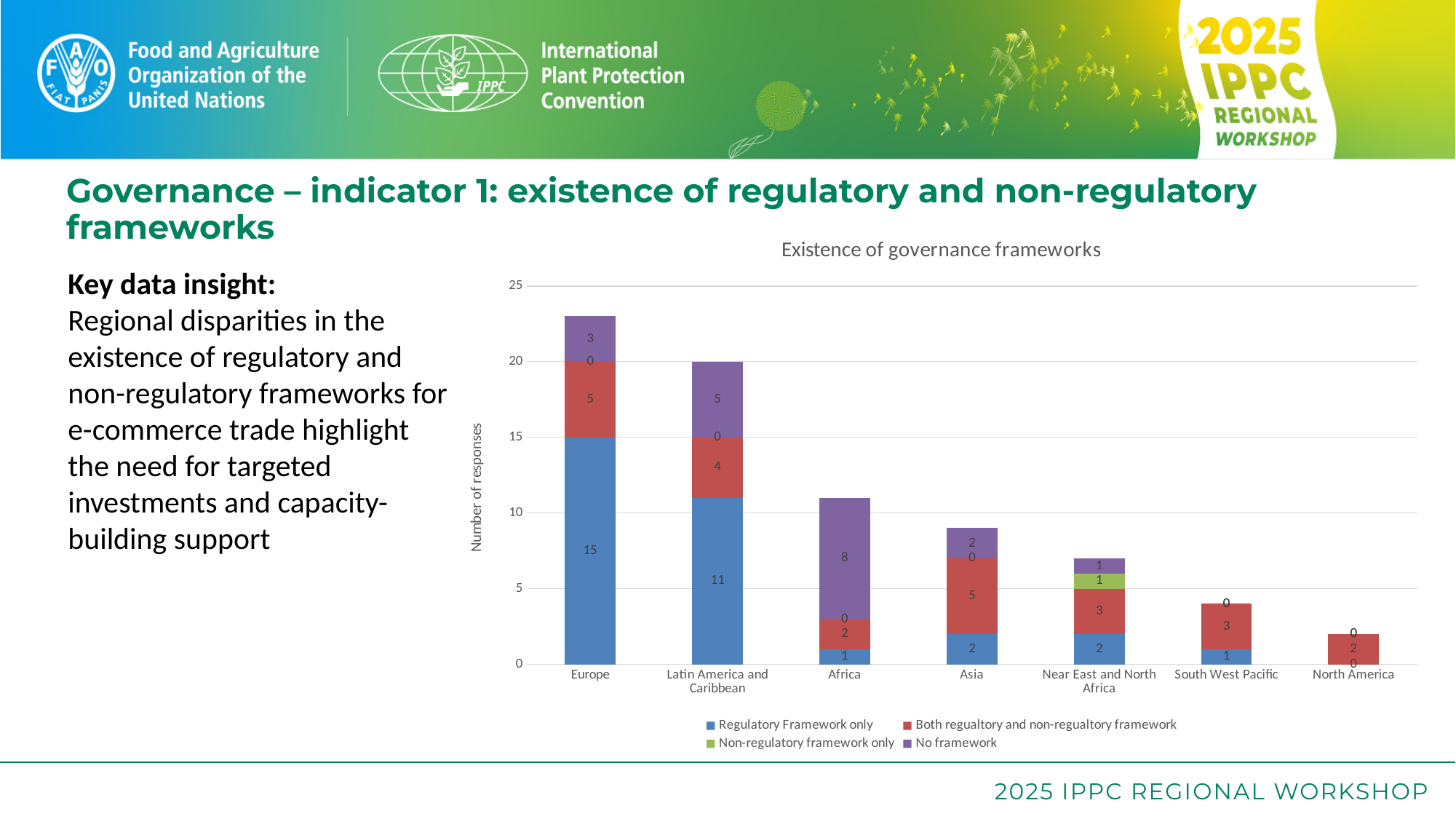

# Governance – indicator 1: existence of regulatory and non-regulatory frameworks

### Chart: Existence of governance frameworks

| Category | Regulatory Framework only | Both regualtory and non-regualtory framework | Non-regulatory framework only | No framework |
|---|---|---|---|---|
| Europe | 15.0 | 5.0 | 0.0 | 3.0 |
| Latin America and Caribbean | 11.0 | 4.0 | 0.0 | 5.0 |
| Africa | 1.0 | 2.0 | 0.0 | 8.0 |
| Asia | 2.0 | 5.0 | 0.0 | 2.0 |
| Near East and North Africa | 2.0 | 3.0 | 1.0 | 1.0 |
| South West Pacific | 1.0 | 3.0 | 0.0 | 0.0 |
| North America | 0.0 | 2.0 | 0.0 | 0.0 |
Key data insight:
Regional disparities in the existence of regulatory and  non-regulatory frameworks for e-commerce trade highlight the need for targeted investments and capacity-building support